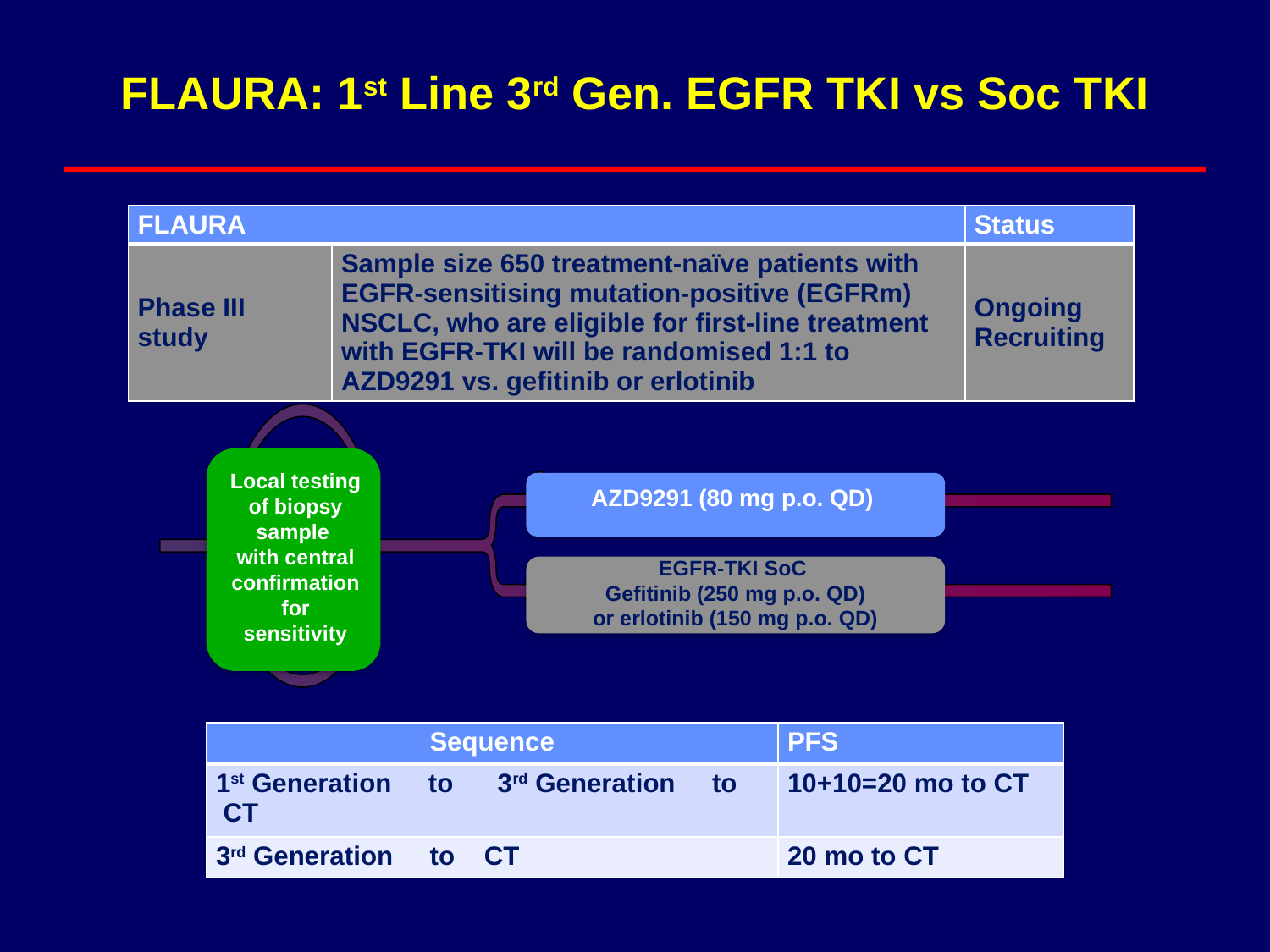

# FLAURA: 1st Line 3rd Gen. EGFR TKI vs Soc TKI

| FLAURA |  | Status |
| --- | --- | --- |
| Phase III study | Sample size 650 treatment-naïve patients with EGFR-sensitising mutation-positive (EGFRm) NSCLC, who are eligible for first-line treatment with EGFR-TKI will be randomised 1:1 to AZD9291 vs. gefitinib or erlotinib | Ongoing Recruiting |
 Phase III, double-blind, randomized studies to assess the safety and efficacy of AZD9291/rocelitinib vs. a SoC EGFR-TKI as first-line treatment in patients with EGFRm, locally advanced or metastatic NSCLC

AZD9291 (80 mg p.o. QD)
Local testing of biopsy sample
with central confirmation for sensitivity

EGFR-TKI SoC
Gefitinib (250 mg p.o. QD)
or erlotinib (150 mg p.o. QD)

| Sequence | PFS |
| --- | --- |
| 1st Generation to 3rd Generation to CT | 10+10=20 mo to CT |
| 3rd Generation to CT | 20 mo to CT |